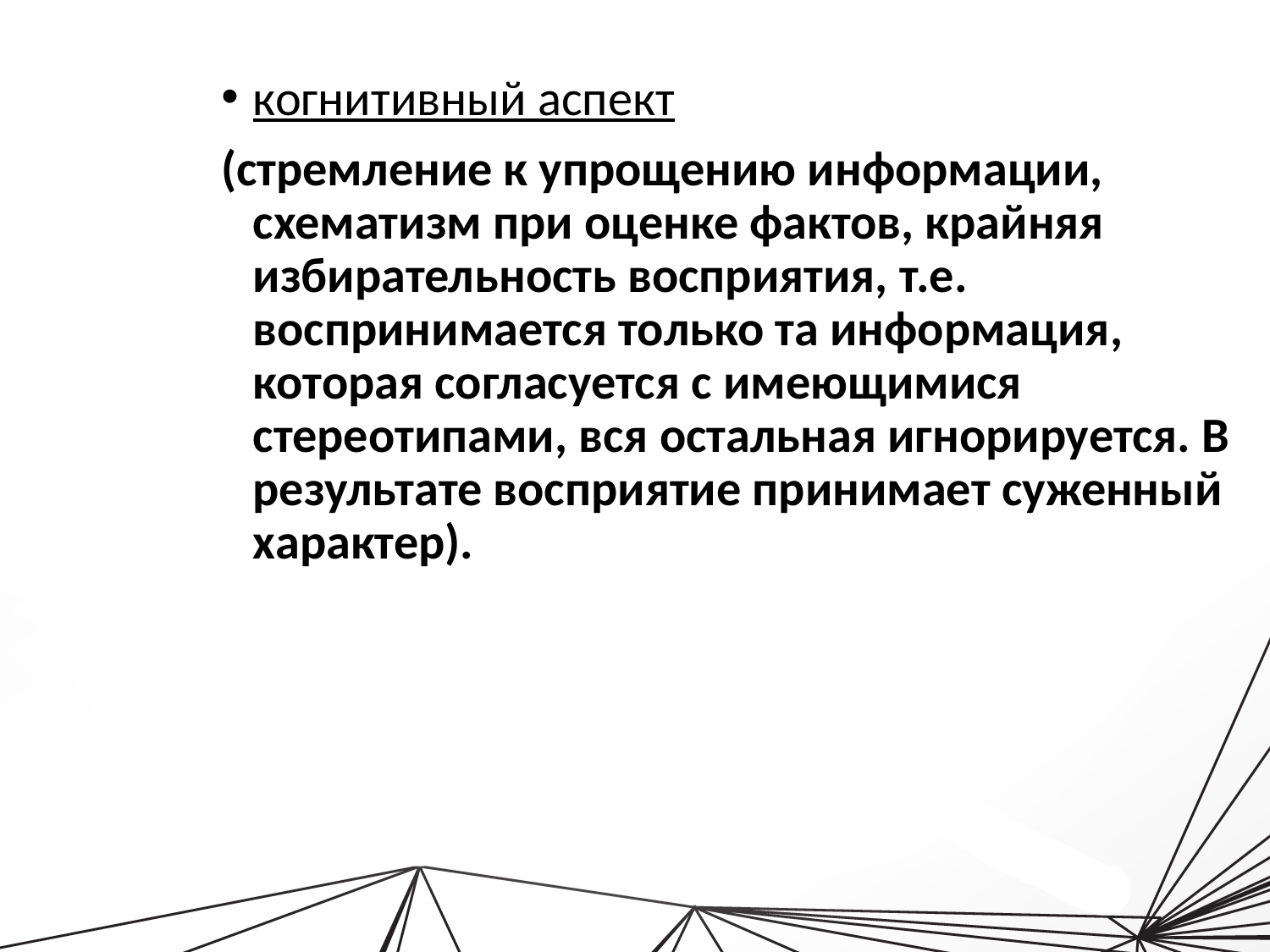

когнитивный аспект
(стремление к упрощению информации, схематизм при оценке фактов, крайняя избирательность восприятия, т.е. воспринимается только та информация, которая согласуется с имеющимися стереотипами, вся остальная игнорируется. В результате восприятие принимает суженный характер).